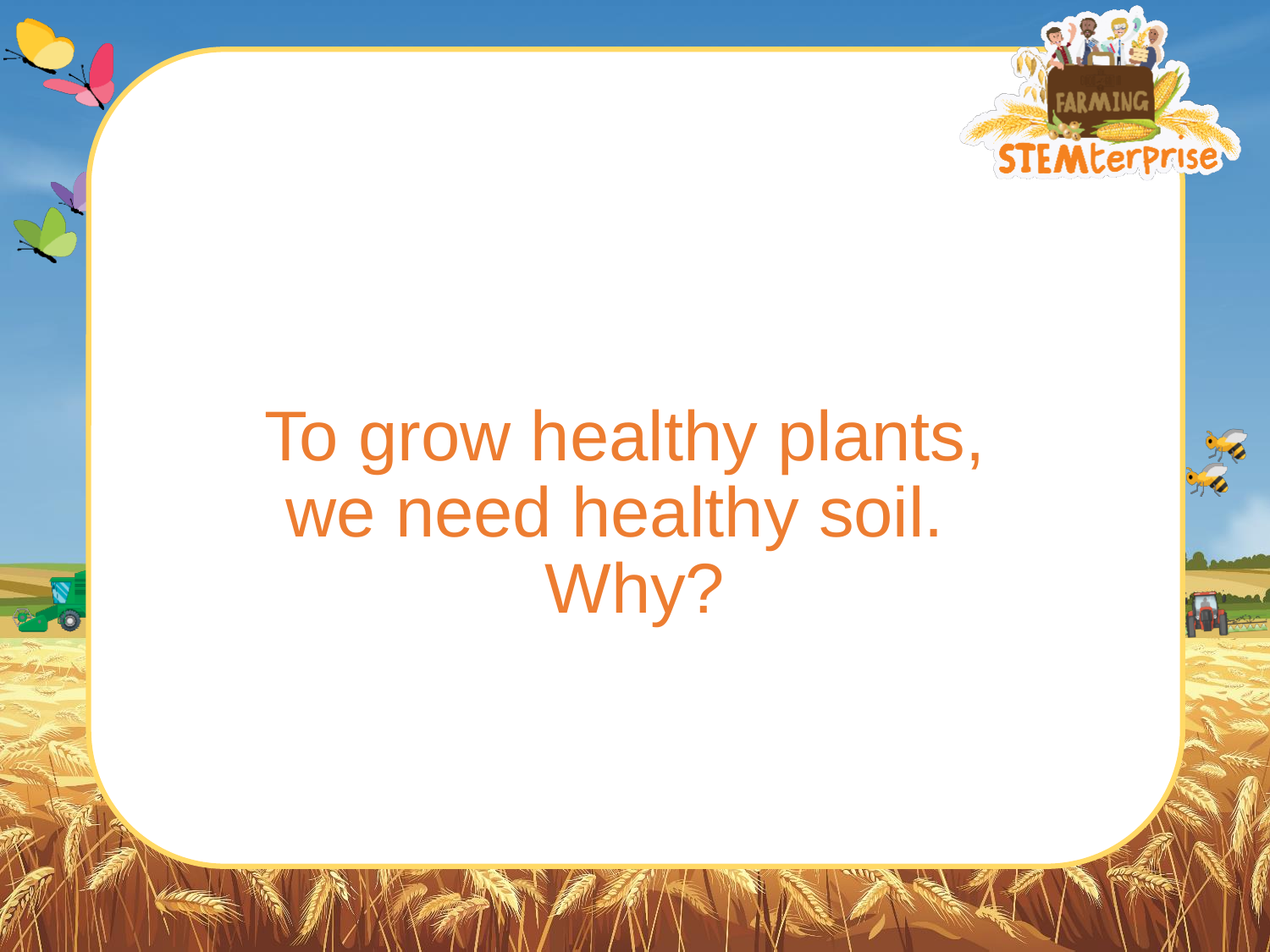

To grow healthy plants,
we need healthy soil.
Why?